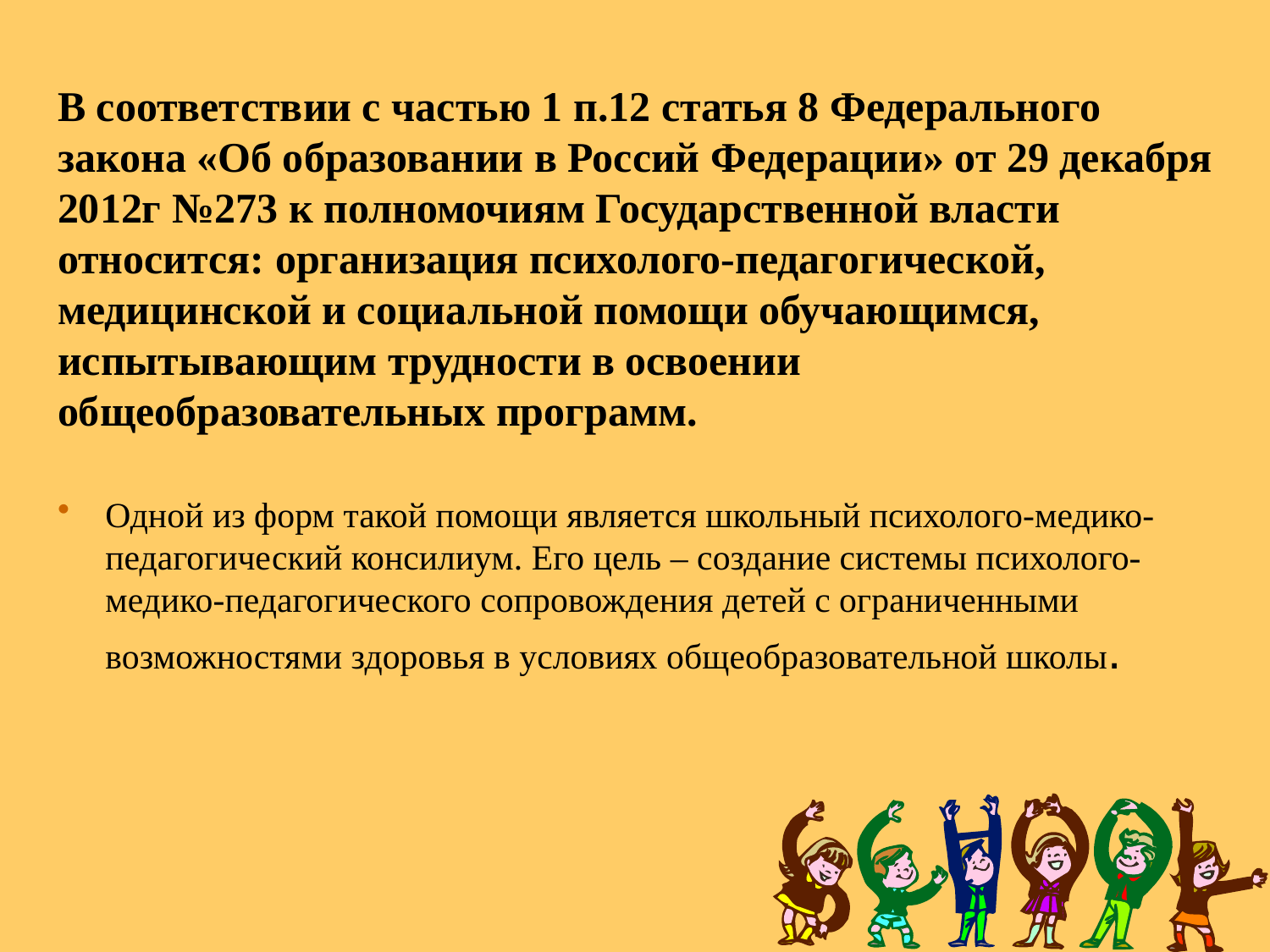

# В соответствии с частью 1 п.12 статья 8 Федерального закона «Об образовании в Россий Федерации» от 29 декабря 2012г №273 к полномочиям Государственной власти относится: организация психолого-педагогической, медицинской и социальной помощи обучающимся, испытывающим трудности в освоении общеобразовательных программ.
Одной из форм такой помощи является школьный психолого-медико-педагогический консилиум. Его цель – создание системы психолого-медико-педагогического сопровождения детей с ограниченными возможностями здоровья в условиях общеобразовательной школы.